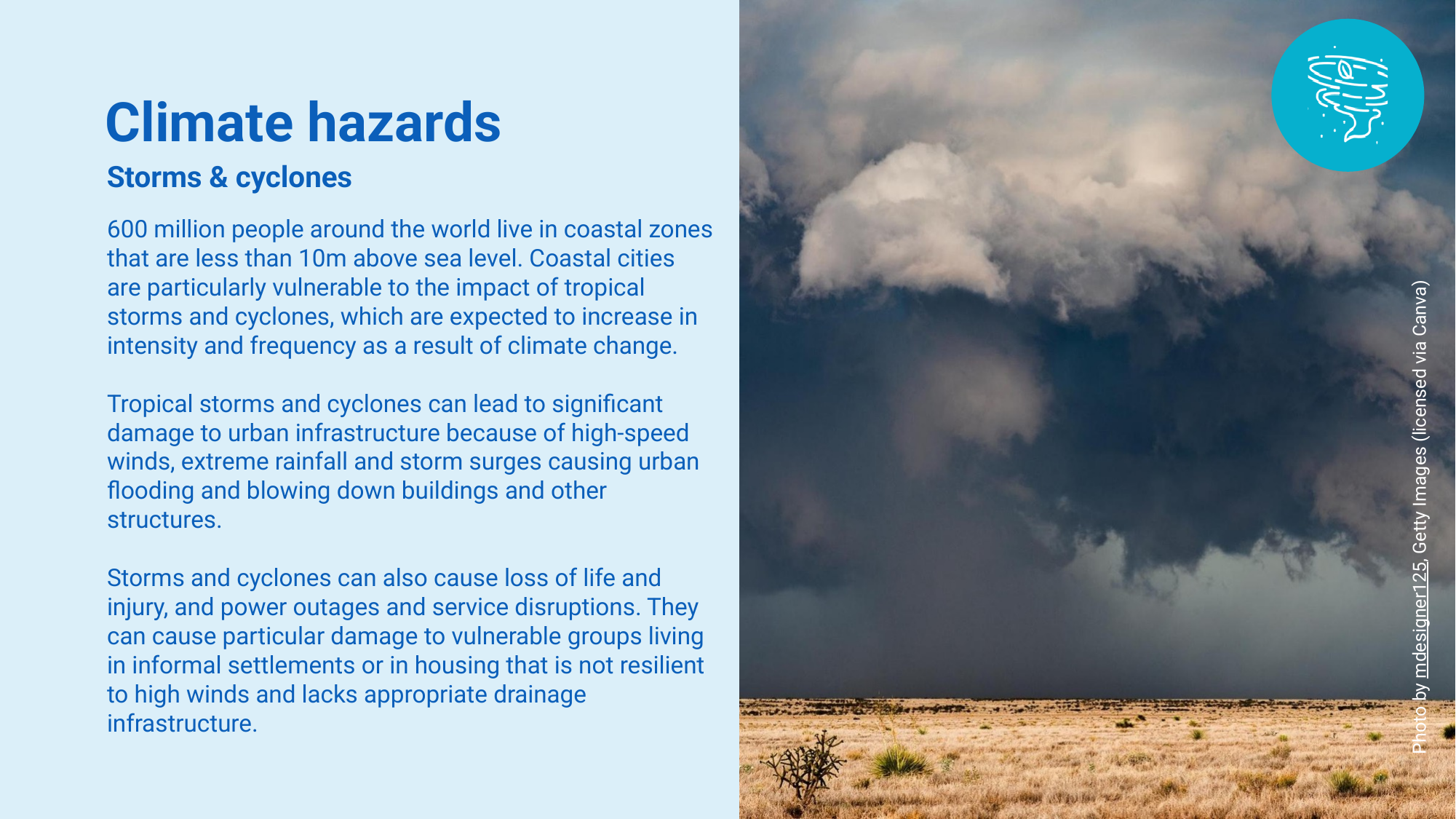

Climate hazards
Storms & cyclones
600 million people around the world live in coastal zones that are less than 10m above sea level. Coastal cities are particularly vulnerable to the impact of tropical storms and cyclones, which are expected to increase in intensity and frequency as a result of climate change.

Tropical storms and cyclones can lead to significant damage to urban infrastructure because of high-speed winds, extreme rainfall and storm surges causing urban flooding and blowing down buildings and other structures.

Storms and cyclones can also cause loss of life and injury, and power outages and service disruptions. They can cause particular damage to vulnerable groups living in informal settlements or in housing that is not resilient to high winds and lacks appropriate drainage infrastructure.
Photo by mdesigner125, Getty Images (licensed via Canva)
61